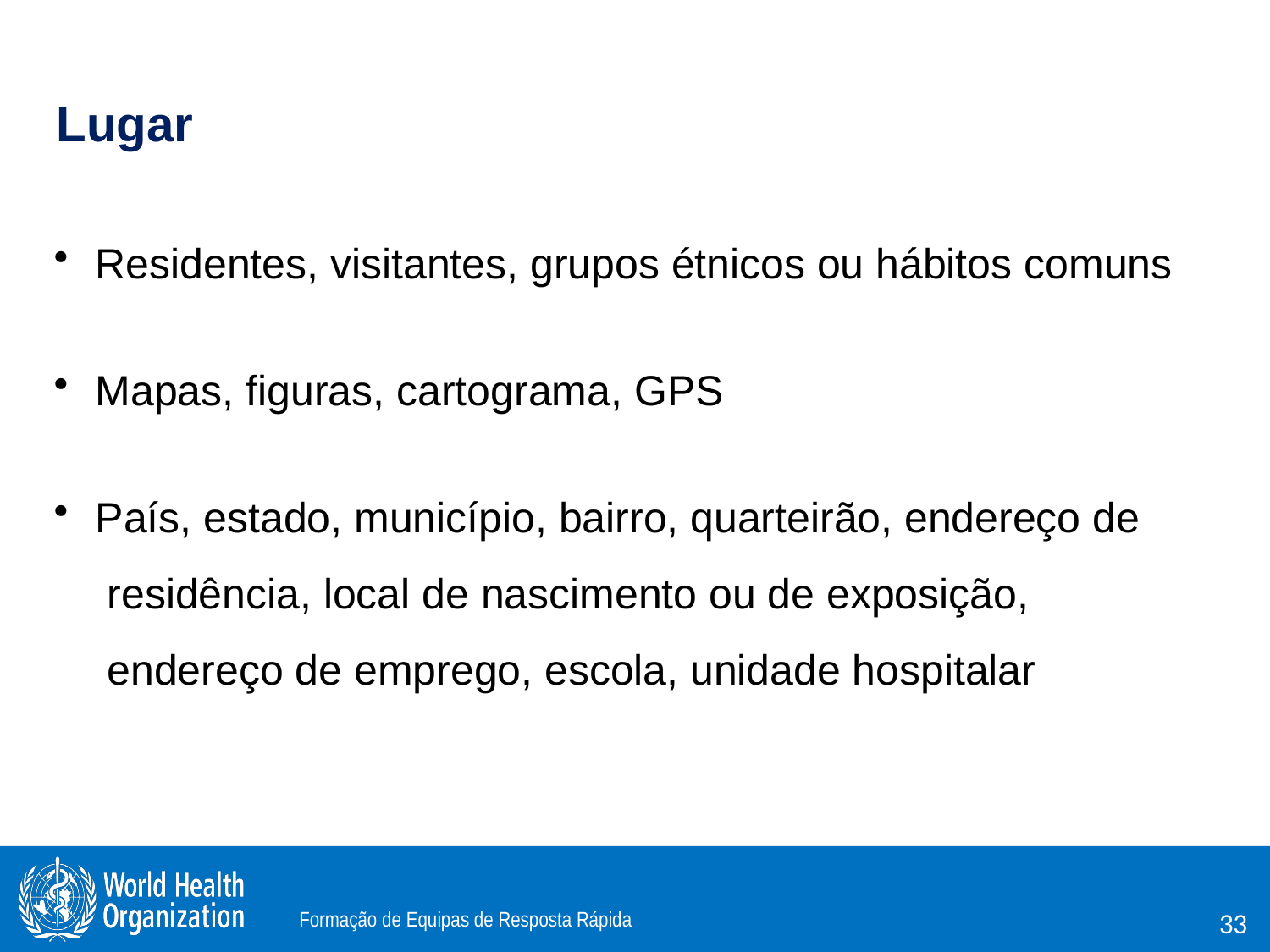

Lugar
 Residentes, visitantes, grupos étnicos ou hábitos comuns
 Mapas, figuras, cartograma, GPS
 País, estado, município, bairro, quarteirão, endereço de
  residência, local de nascimento ou de exposição,
  endereço de emprego, escola, unidade hospitalar